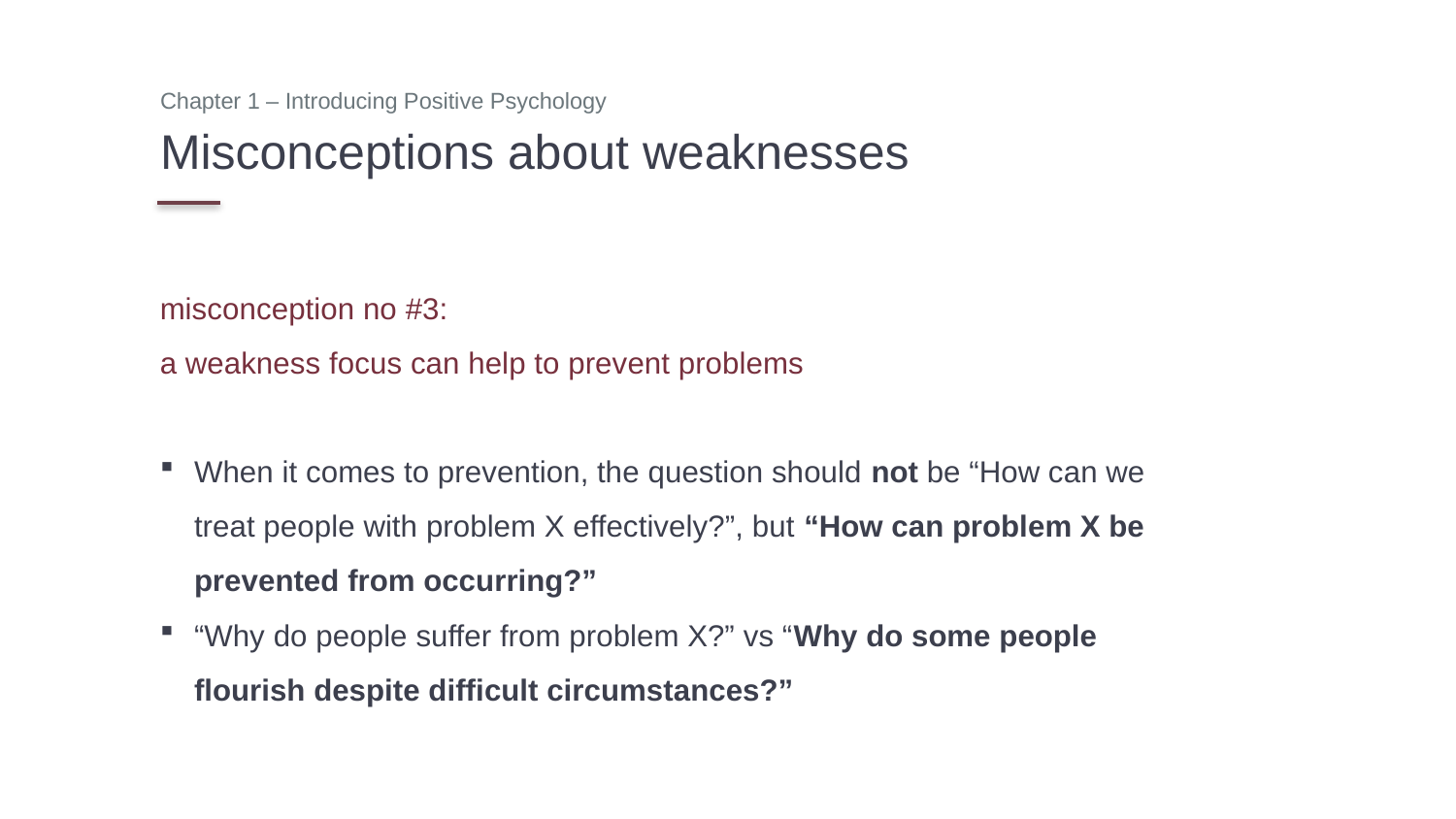

Chapter 1 – Introducing Positive Psychology
# Misconceptions about weaknesses
misconception no #3:
a weakness focus can help to prevent problems

When it comes to prevention, the question should not be “How can we treat people with problem X effectively?”, but “How can problem X be prevented from occurring?”
“Why do people suffer from problem X?” vs “Why do some people flourish despite difficult circumstances?”